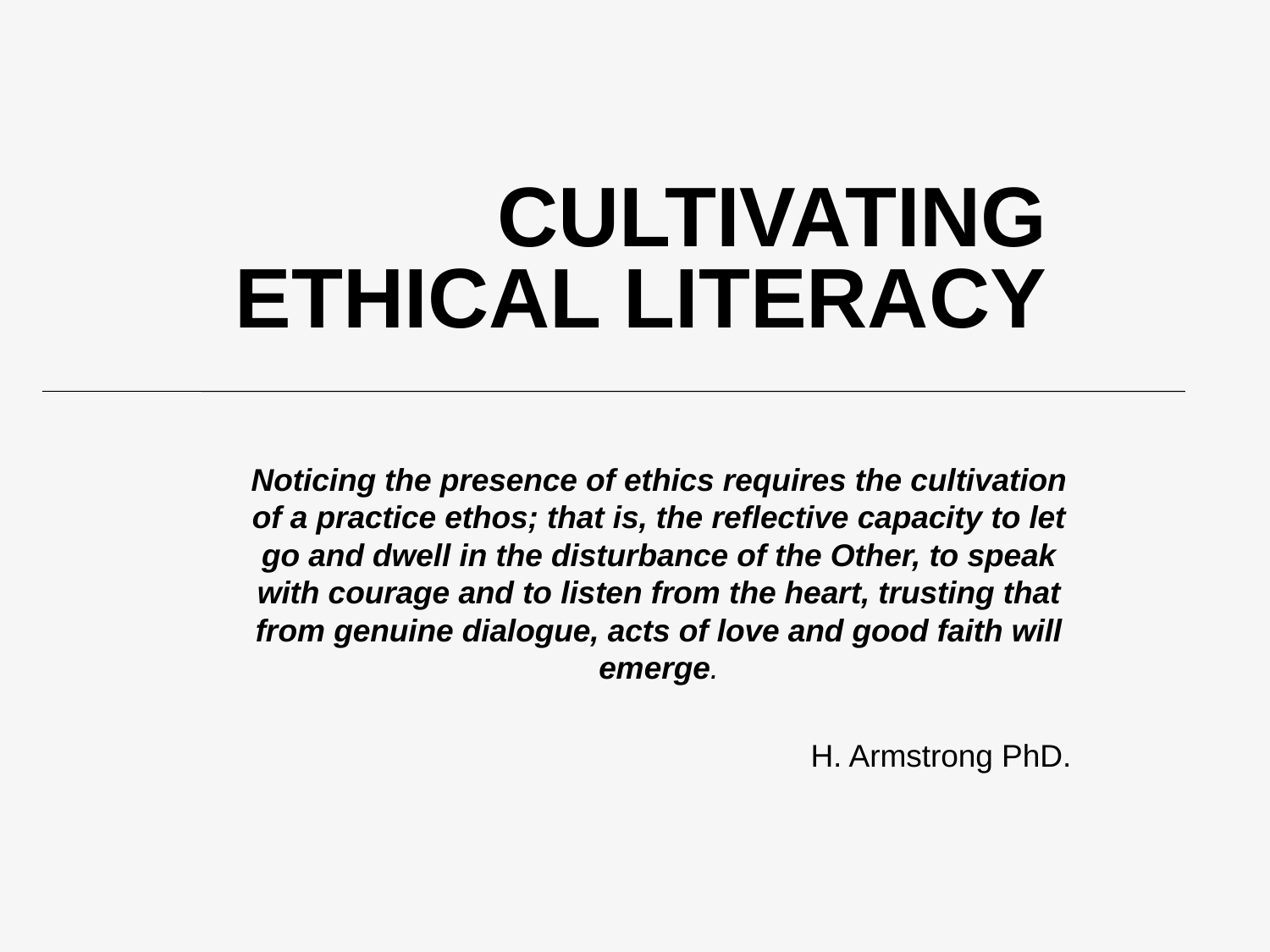

# CULTIVATING ETHICAL LITERACY
Noticing the presence of ethics requires the cultivation of a practice ethos; that is, the reflective capacity to let go and dwell in the disturbance of the Other, to speak with courage and to listen from the heart, trusting that from genuine dialogue, acts of love and good faith will emerge.

H. Armstrong PhD.